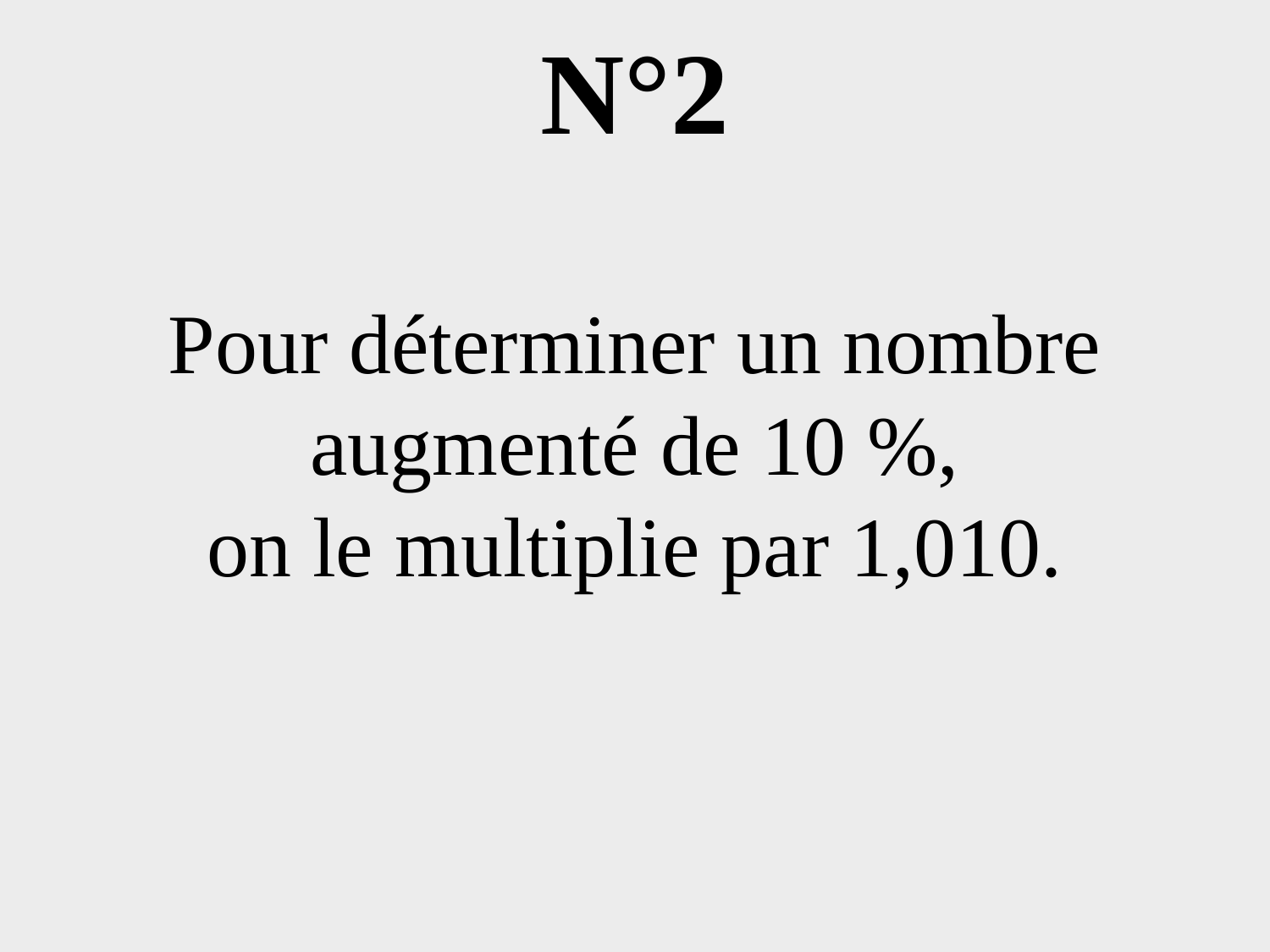

# N°2
Pour déterminer un nombre augmenté de 10 %,
on le multiplie par 1,010.